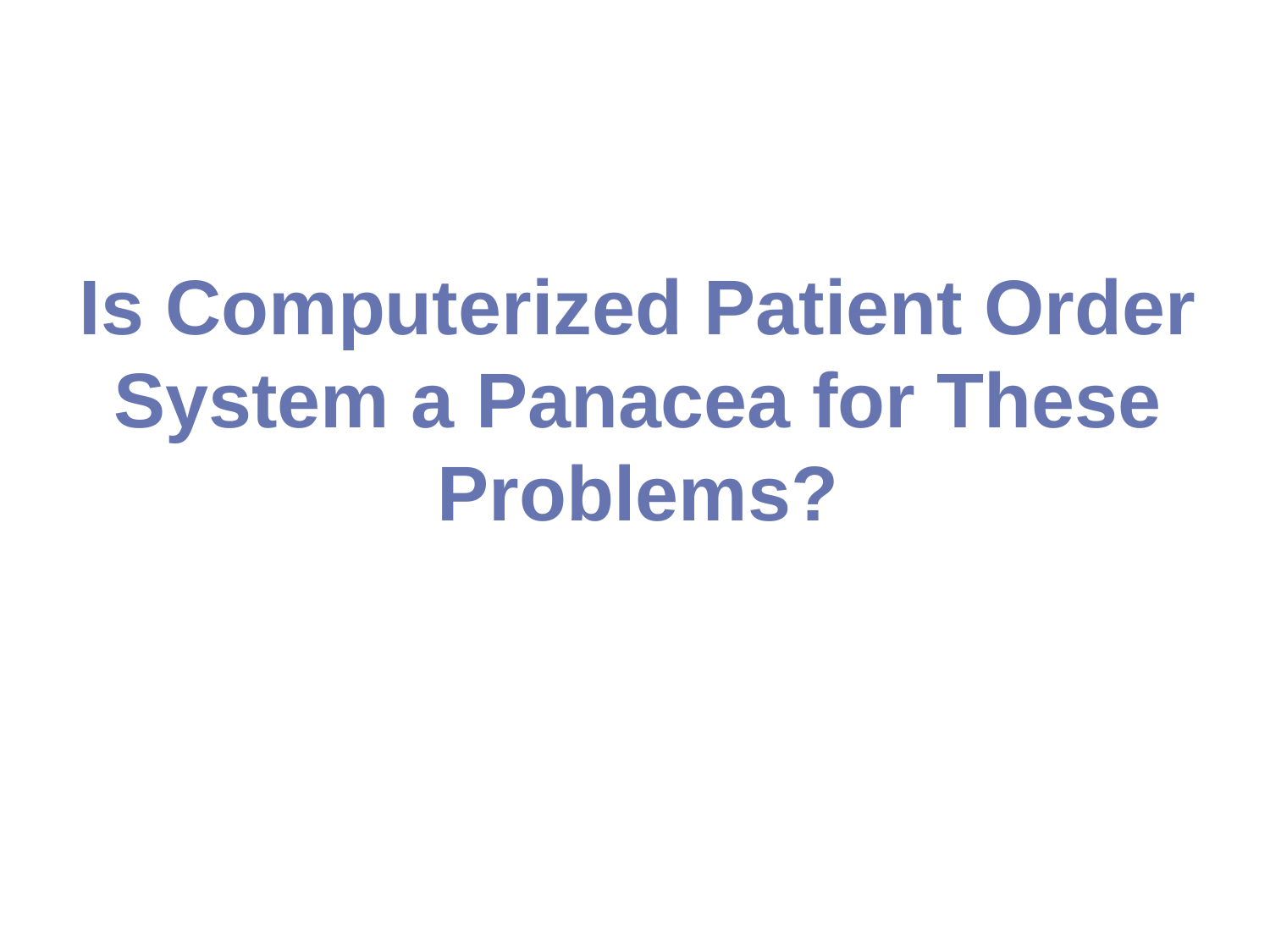

# Is Computerized Patient Order System a Panacea for These Problems?